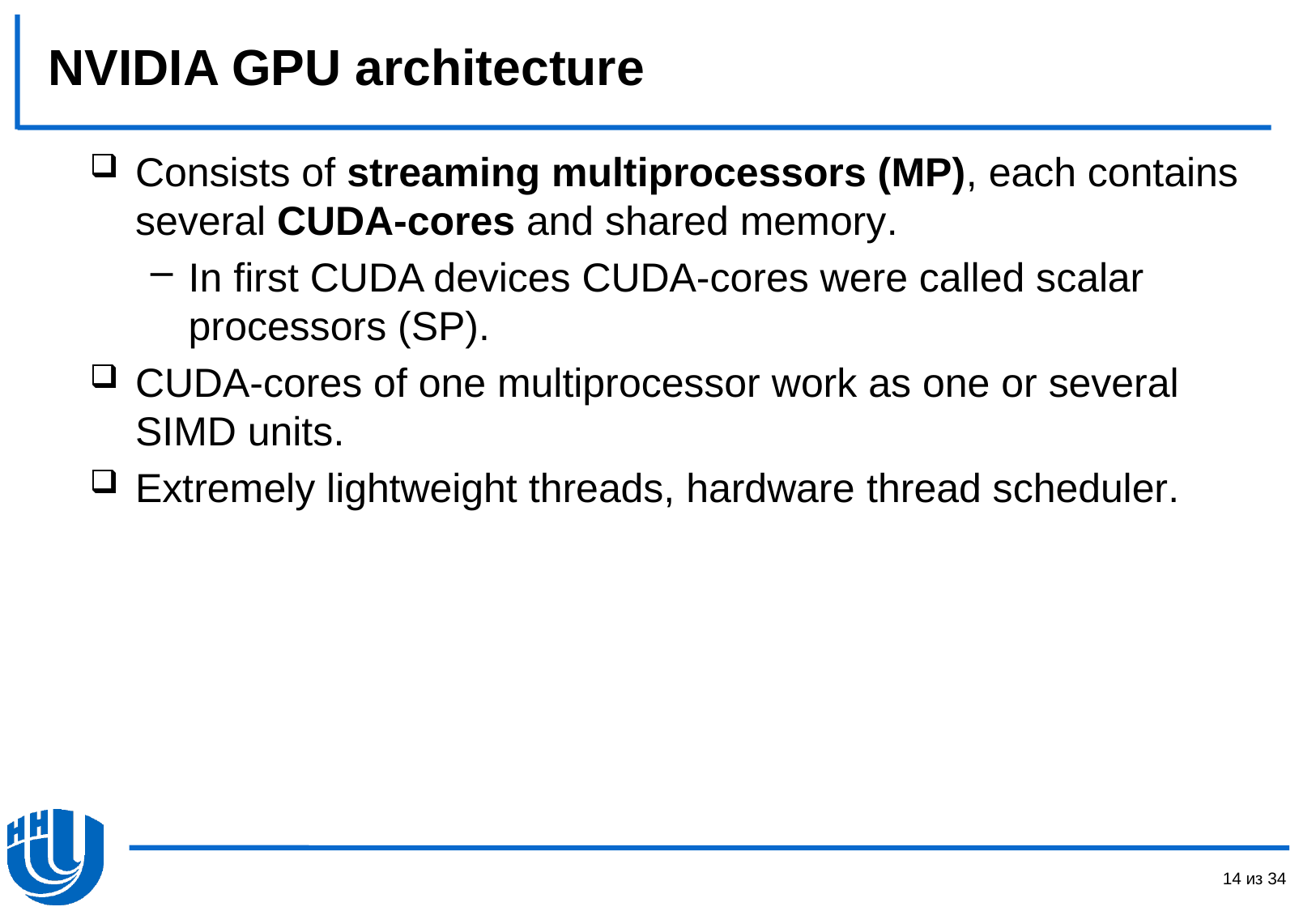

# NVIDIA GPU architecture
Consists of streaming multiprocessors (MP), each contains several CUDA-cores and shared memory.
In first CUDA devices CUDA-cores were called scalar processors (SP).
CUDA-cores of one multiprocessor work as one or several SIMD units.
Extremely lightweight threads, hardware thread scheduler.

14